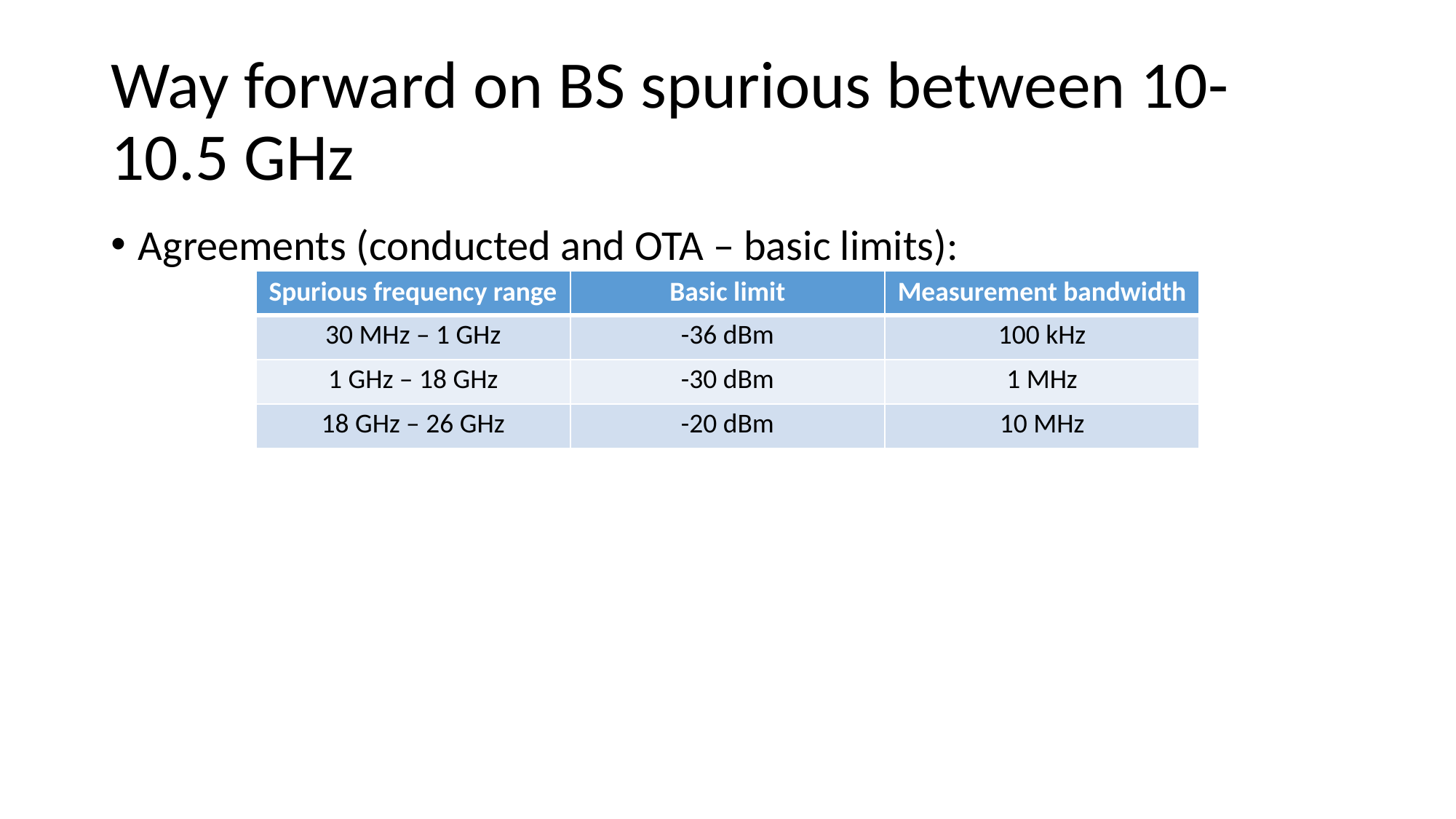

# Way forward on BS spurious between 10-10.5 GHz
Agreements (conducted and OTA – basic limits):

| Spurious frequency range | Basic limit | Measurement bandwidth |
| --- | --- | --- |
| 30 MHz – 1 GHz | -36 dBm | 100 kHz |
| 1 GHz – 18 GHz | -30 dBm | 1 MHz |
| 18 GHz – 26 GHz | -20 dBm | 10 MHz |